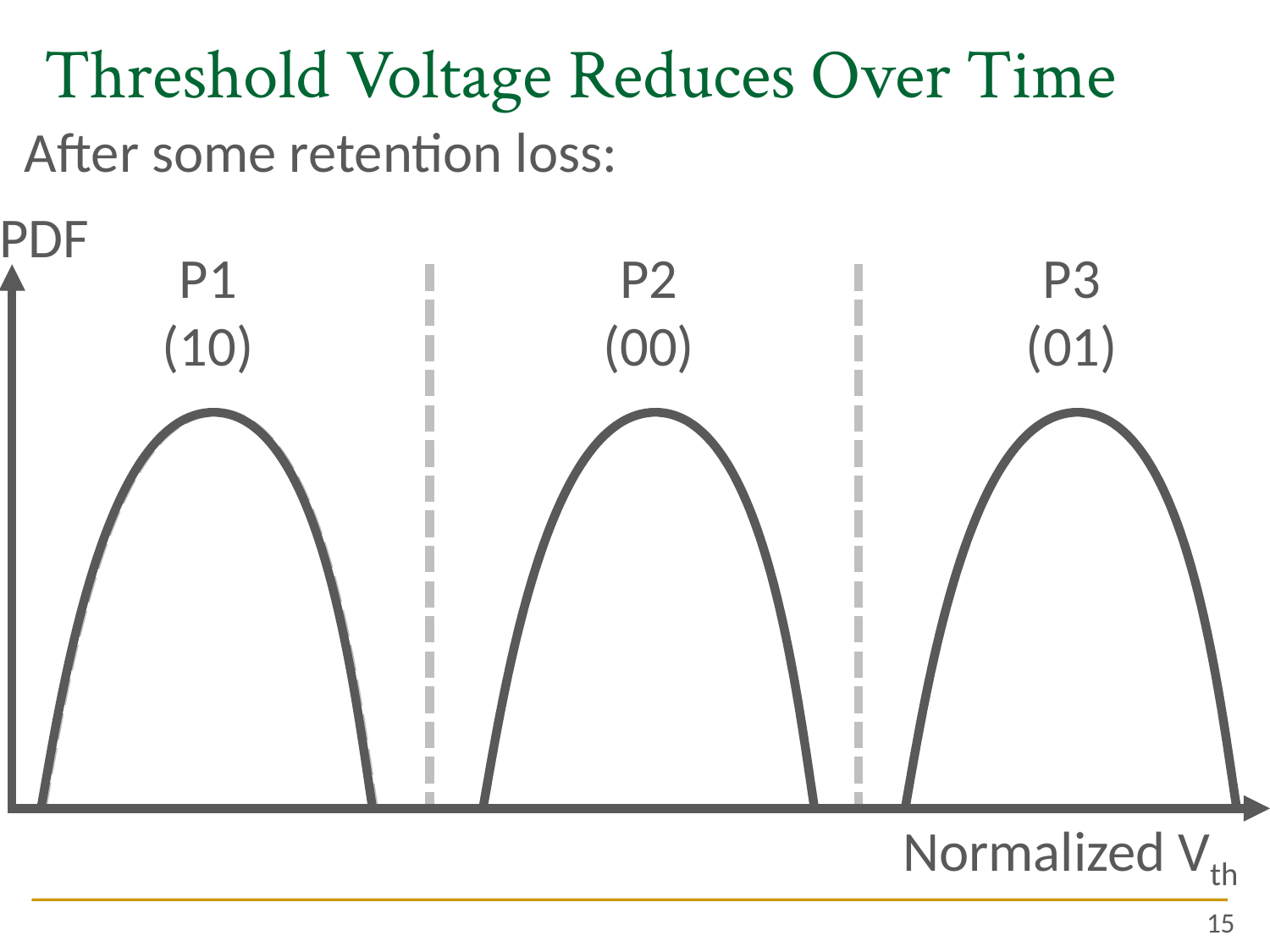

# Threshold Voltage Reduces Over Time
Before retention loss:
After some retention loss:
PDF
P1
(10)
P2
(00)
P3
(01)

Normalized Vth
15